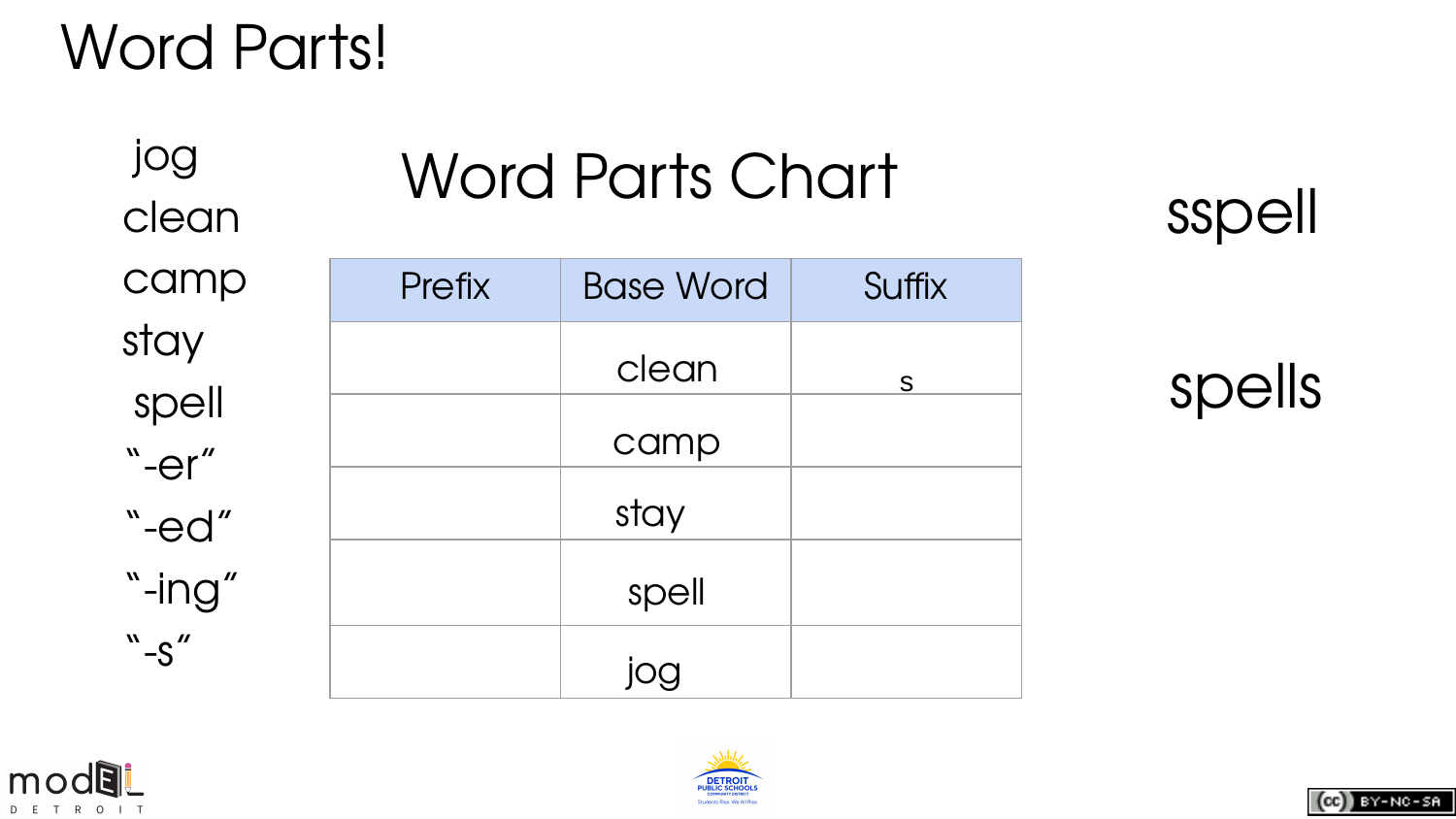

# Word Parts!

Word Parts Chart
  jog
 clean
 camp
 stay
  spell
 “-er”
 “-ed”
 “-ing”
 “-s”
sspell

| Prefix | Base Word | Suffix |
| --- | --- | --- |
|  |  |  |
|  |  |  |
|  |  |  |
|  |  |  |
|  |  |  |
clean
spells
    s
camp
stay

spell

jog